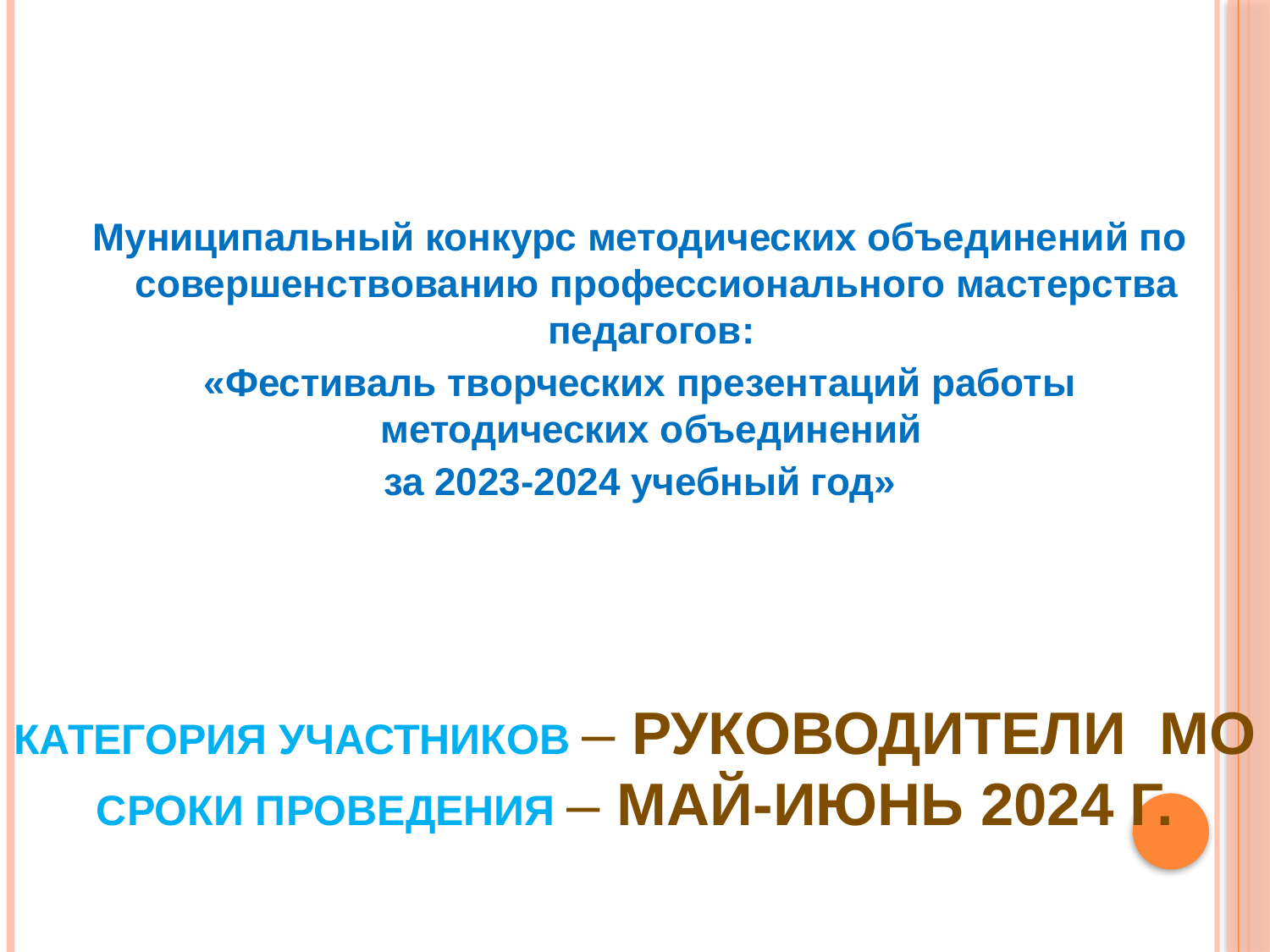

Муниципальный конкурс методических объединений по совершенствованию профессионального мастерства педагогов:
«Фестиваль творческих презентаций работы методических объединений
за 2023-2024 учебный год»

# Категория участников – руководители  МО Сроки проведения – май-июнь 2024 г.